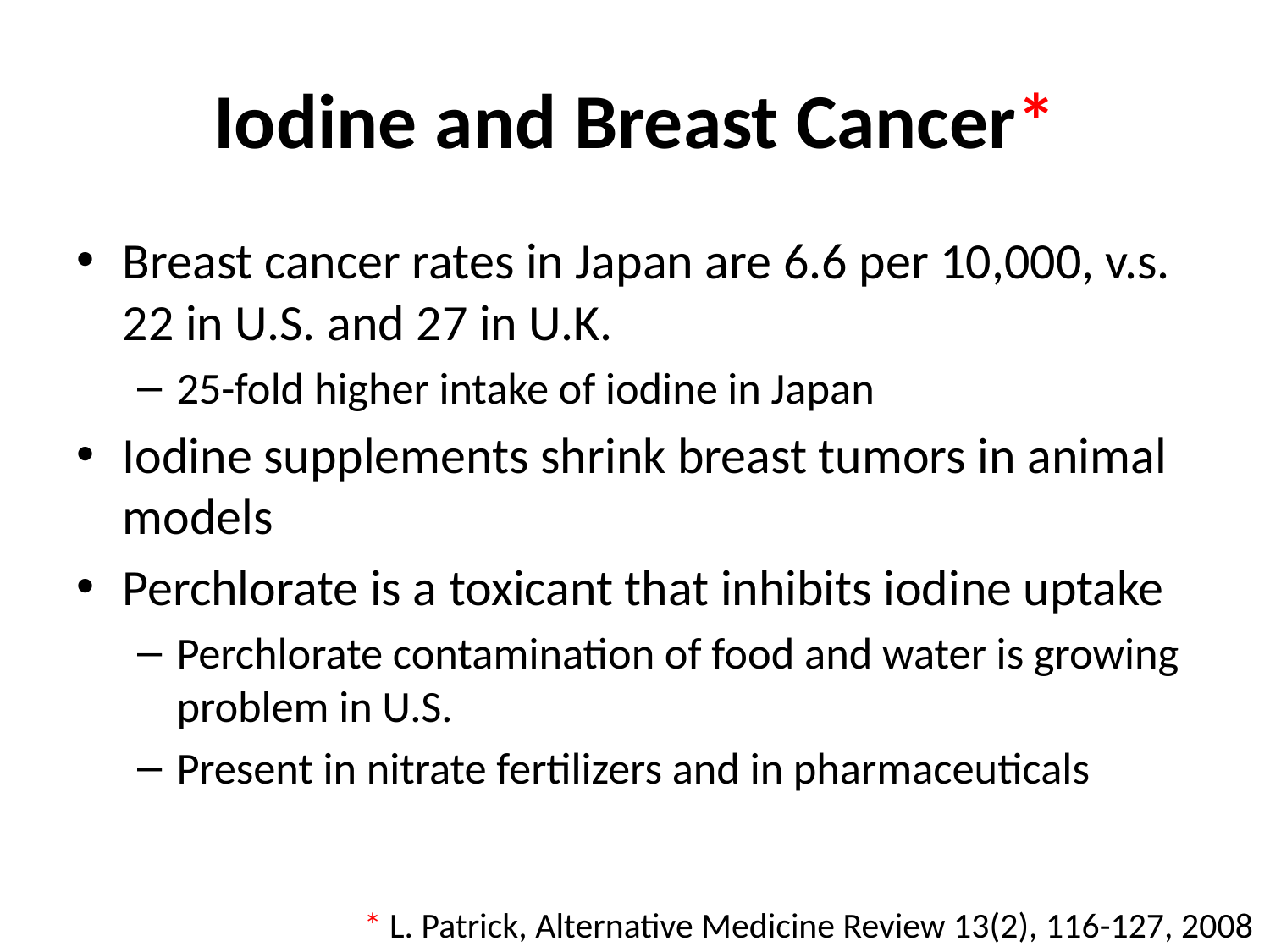

# Iodine and Breast Cancer*
Breast cancer rates in Japan are 6.6 per 10,000, v.s. 22 in U.S. and 27 in U.K.
25-fold higher intake of iodine in Japan
Iodine supplements shrink breast tumors in animal models
Perchlorate is a toxicant that inhibits iodine uptake
Perchlorate contamination of food and water is growing problem in U.S.
Present in nitrate fertilizers and in pharmaceuticals

* L. Patrick, Alternative Medicine Review 13(2), 116-127, 2008